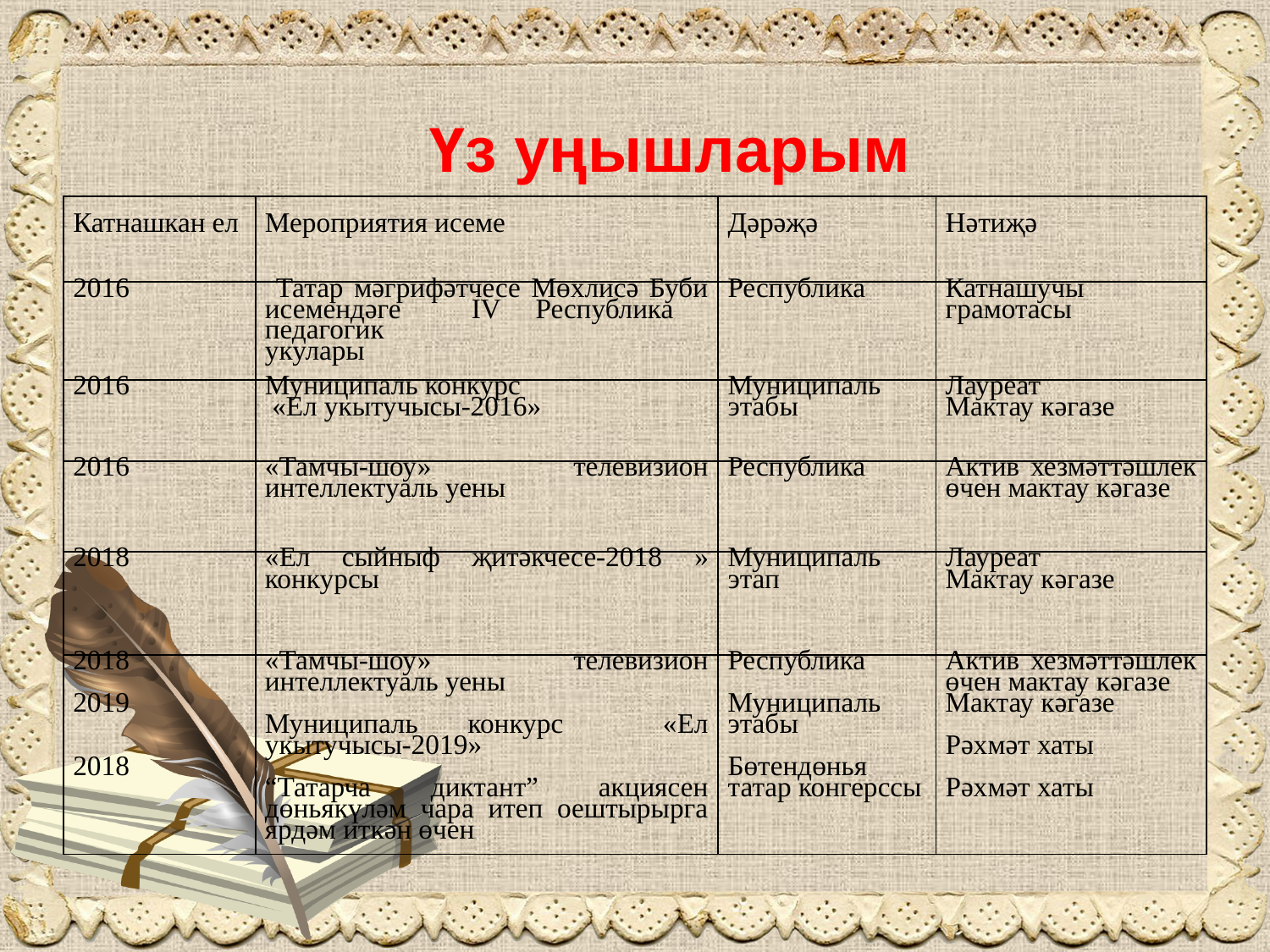

# Үз уңышларым
| Катнашкан ел | Мероприятия исеме | Дәрәҗә | Нәтиҗә |
| --- | --- | --- | --- |
| 2016 | Татар мәгрифәтчесе Мөхлисә Буби исемендәге IV Республика педагогик укулары | Республика | Катнашучы грамотасы |
| 2016 | Муниципаль конкурс «Ел укытучысы-2016» | Муниципаль этабы | Лауреат Мактау кәгазе |
| 2016 | «Тамчы-шоу» телевизион интеллектуаль уены | Республика | Актив хезмәттәшлек өчен мактау кәгазе |
| 2018 | «Ел сыйныф җитәкчесе-2018 » конкурсы | Муниципаль этап | Лауреат Мактау кәгазе |
| 2018 2019 2018 | «Тамчы-шоу» телевизион интеллектуаль уены Муниципаль конкурс «Ел укытучысы-2019» “Татарча диктант” акциясен дөньякүләм чара итеп оештырырга ярдәм иткән өчен | Республика Муниципаль этабы Бөтендөнья татар конгерссы | Актив хезмәттәшлек өчен мактау кәгазе Мактау кәгазе Рәхмәт хаты Рәхмәт хаты |